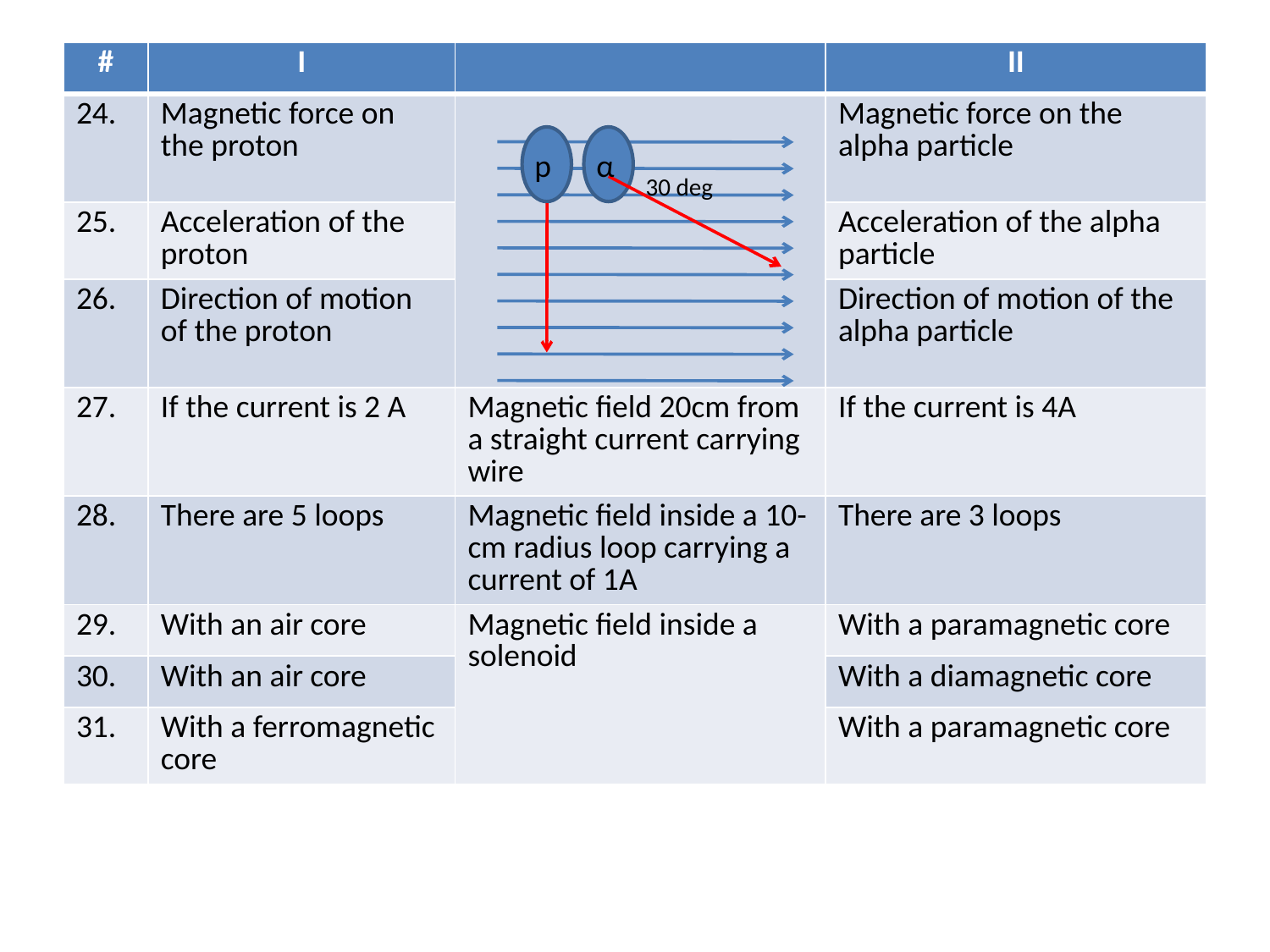

| # | I |  | II |
| --- | --- | --- | --- |
| 24. | Magnetic force on the proton |  | Magnetic force on the alpha particle |
| 25. | Acceleration of the proton |  | Acceleration of the alpha particle |
| 26. | Direction of motion of the proton |  | Direction of motion of the alpha particle |
| 27. | If the current is 2 A | Magnetic field 20cm from a straight current carrying wire | If the current is 4A |
| 28. | There are 5 loops | Magnetic field inside a 10-cm radius loop carrying a current of 1A | There are 3 loops |
| 29. | With an air core | Magnetic field inside a solenoid | With a paramagnetic core |
| 30. | With an air core |  | With a diamagnetic core |
| 31. | With a ferromagnetic core |  | With a paramagnetic core |

p
α
30 deg